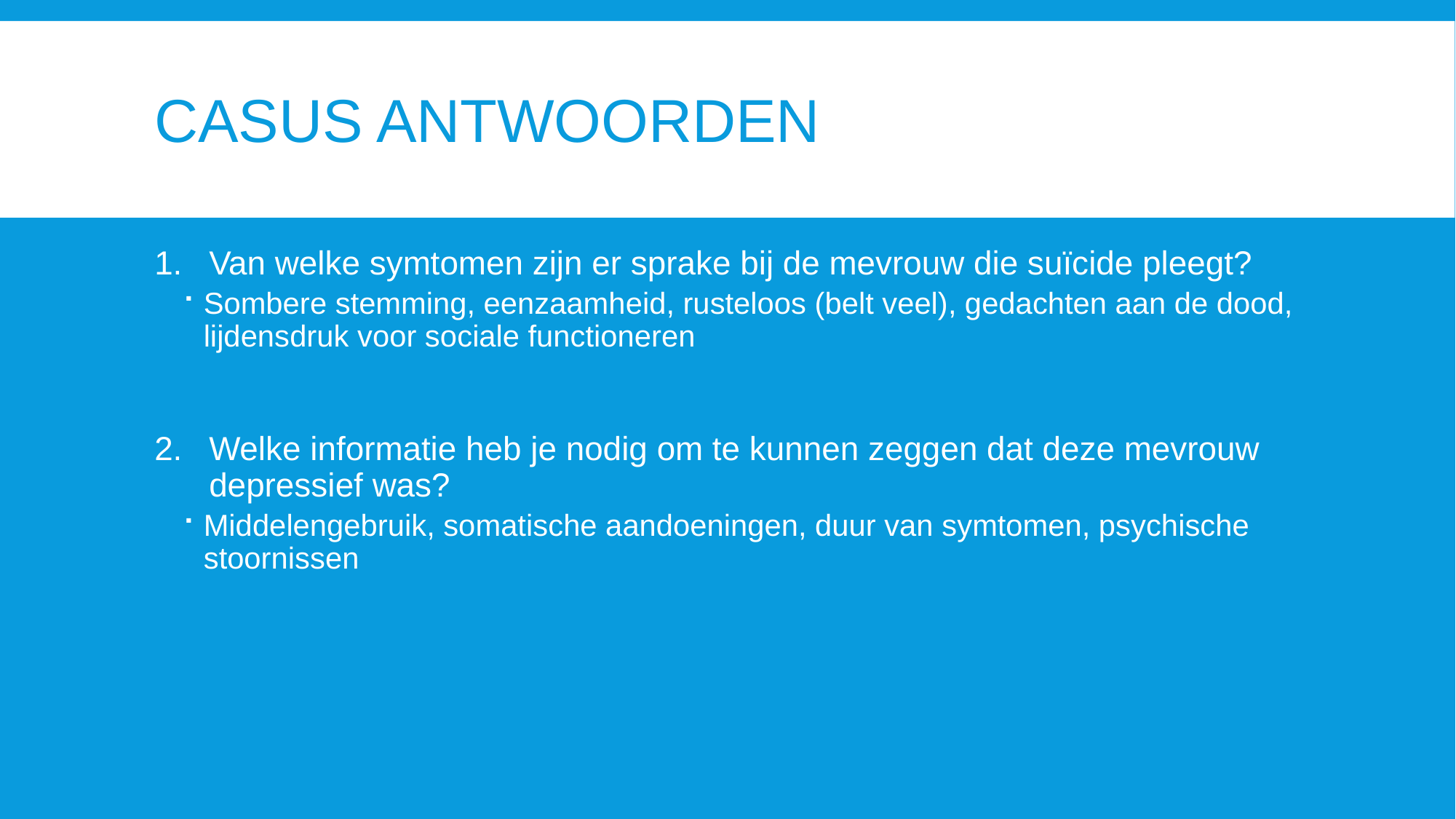

# Casus antwoorden
Van welke symtomen zijn er sprake bij de mevrouw die suïcide pleegt?
Sombere stemming, eenzaamheid, rusteloos (belt veel), gedachten aan de dood, lijdensdruk voor sociale functioneren

Welke informatie heb je nodig om te kunnen zeggen dat deze mevrouw depressief was?
Middelengebruik, somatische aandoeningen, duur van symtomen, psychische stoornissen